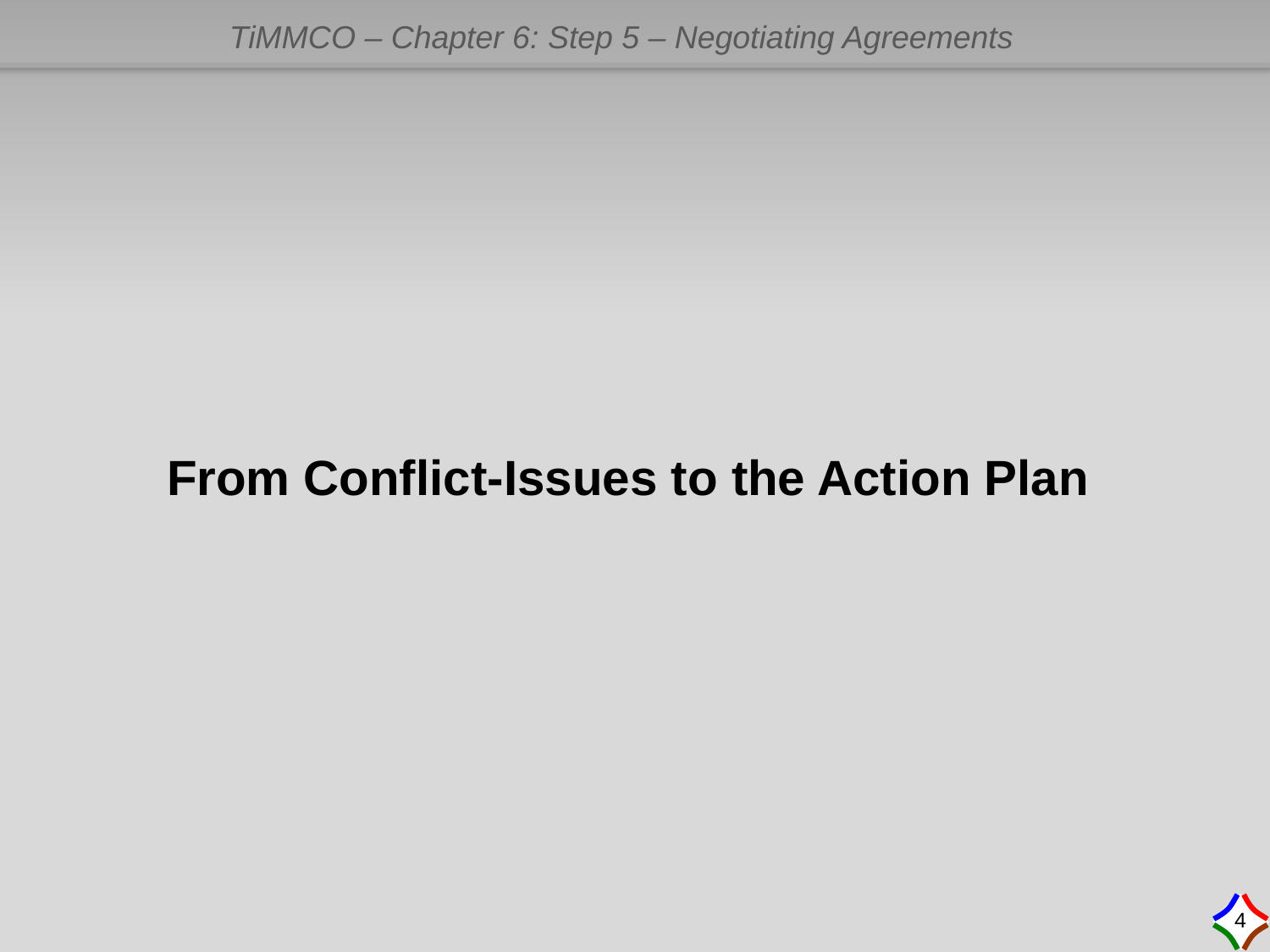

# From Conflict-Issues to the Action Plan
4